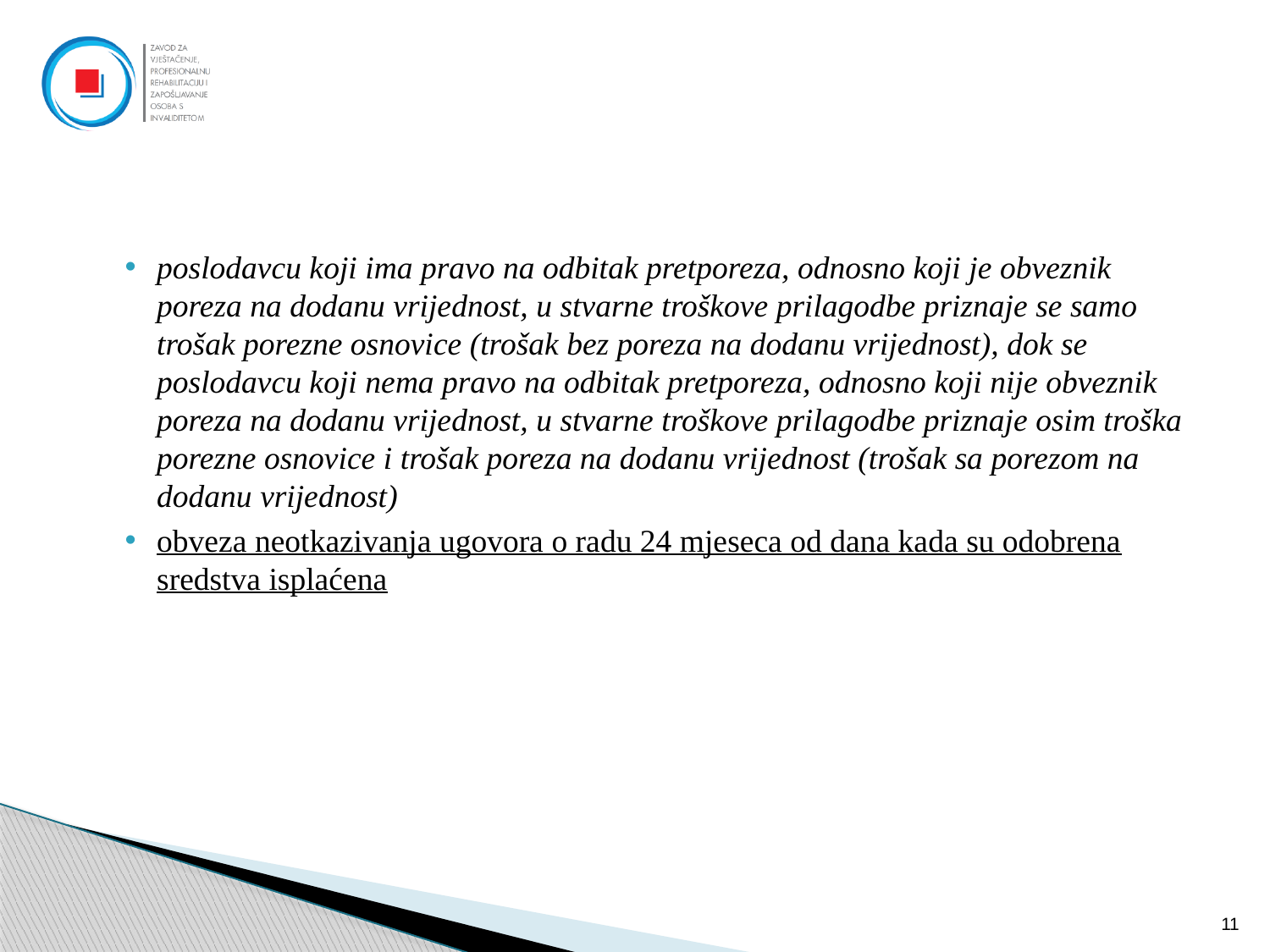

poslodavcu koji ima pravo na odbitak pretporeza, odnosno koji je obveznik poreza na dodanu vrijednost, u stvarne troškove prilagodbe priznaje se samo trošak porezne osnovice (trošak bez poreza na dodanu vrijednost), dok se poslodavcu koji nema pravo na odbitak pretporeza, odnosno koji nije obveznik poreza na dodanu vrijednost, u stvarne troškove prilagodbe priznaje osim troška porezne osnovice i trošak poreza na dodanu vrijednost (trošak sa porezom na dodanu vrijednost)
obveza neotkazivanja ugovora o radu 24 mjeseca od dana kada su odobrena sredstva isplaćena

11